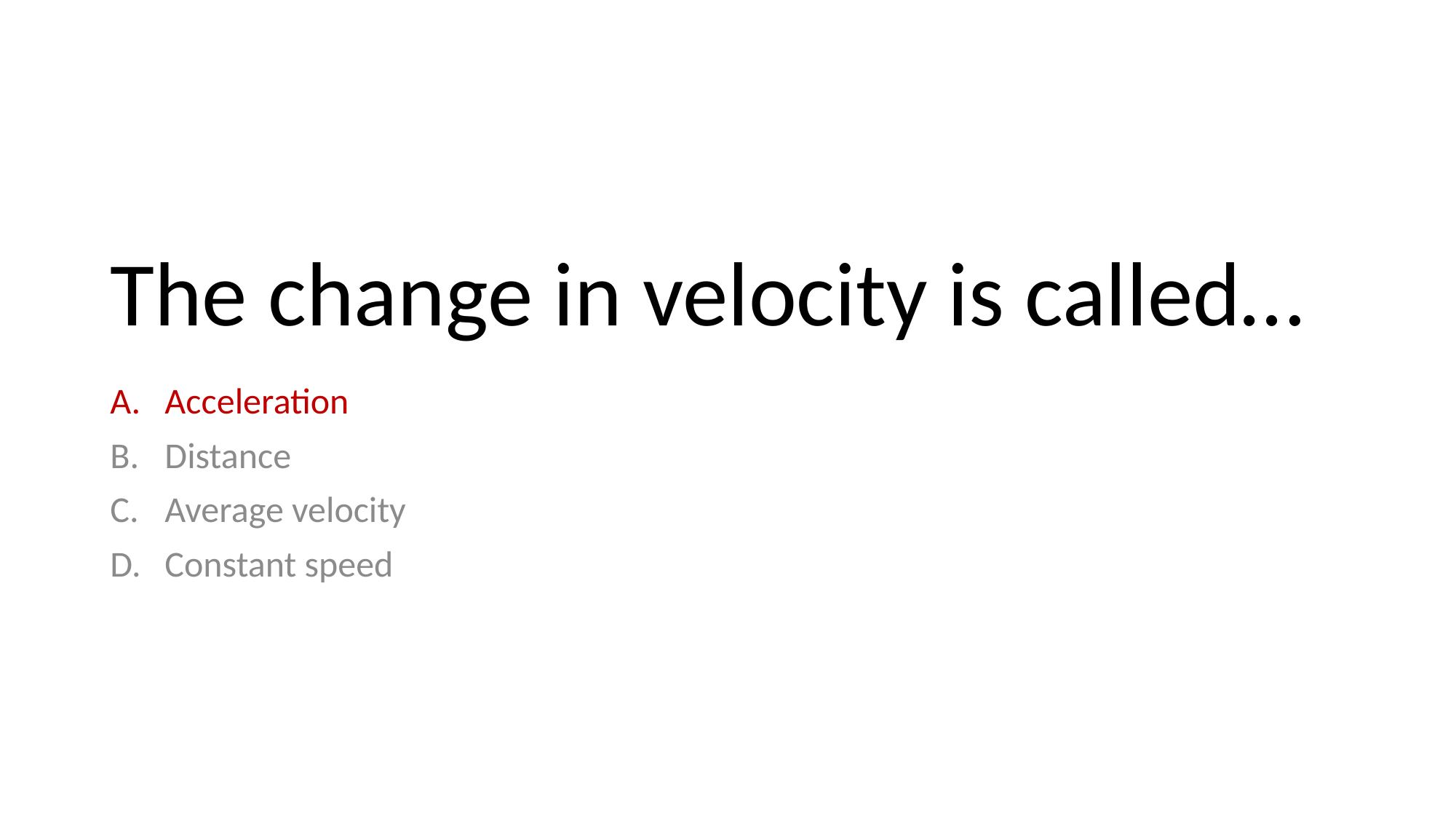

# The change in velocity is called…
Acceleration
Distance
Average velocity
Constant speed